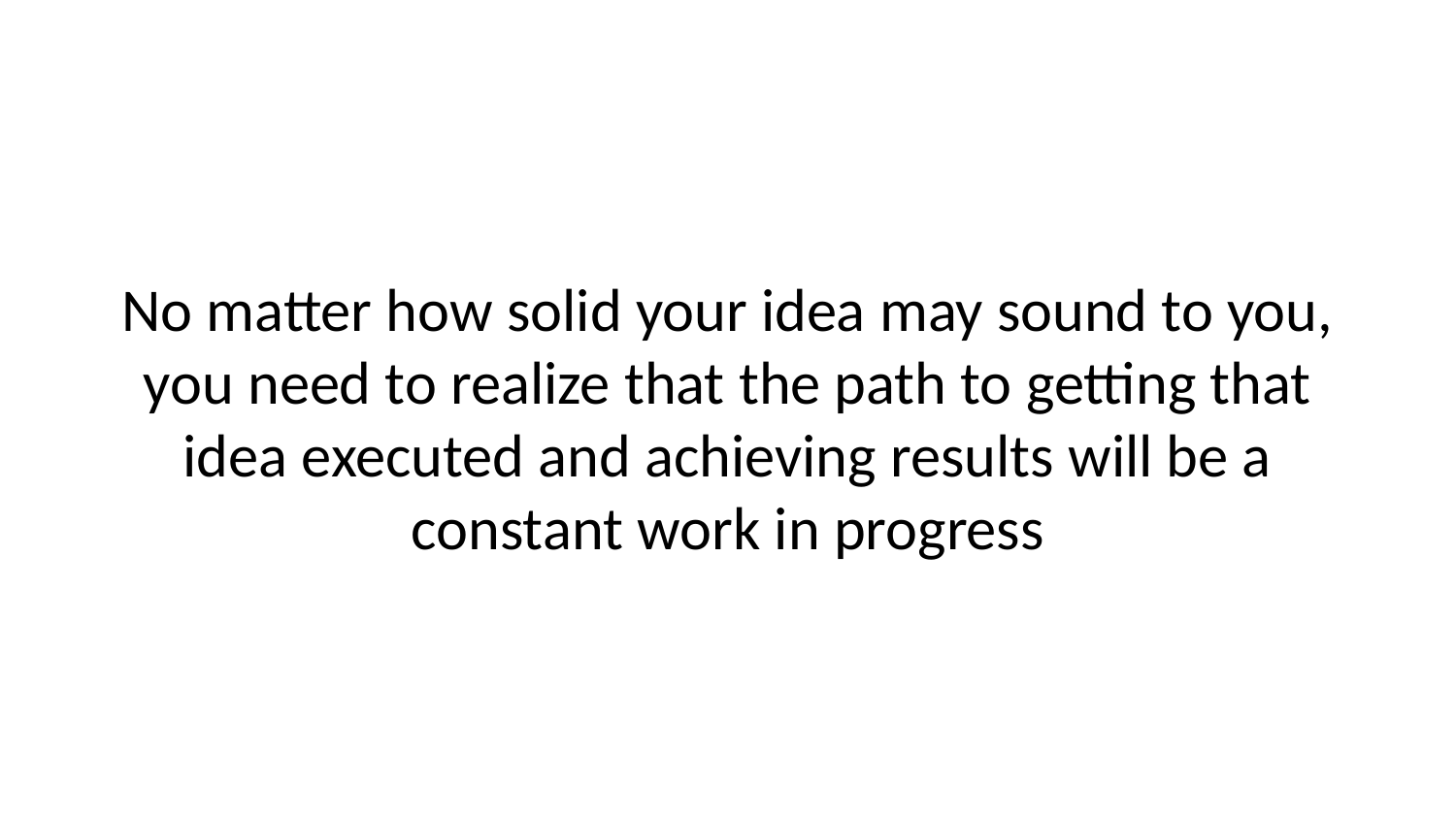

No matter how solid your idea may sound to you, you need to realize that the path to getting that idea executed and achieving results will be a constant work in progress